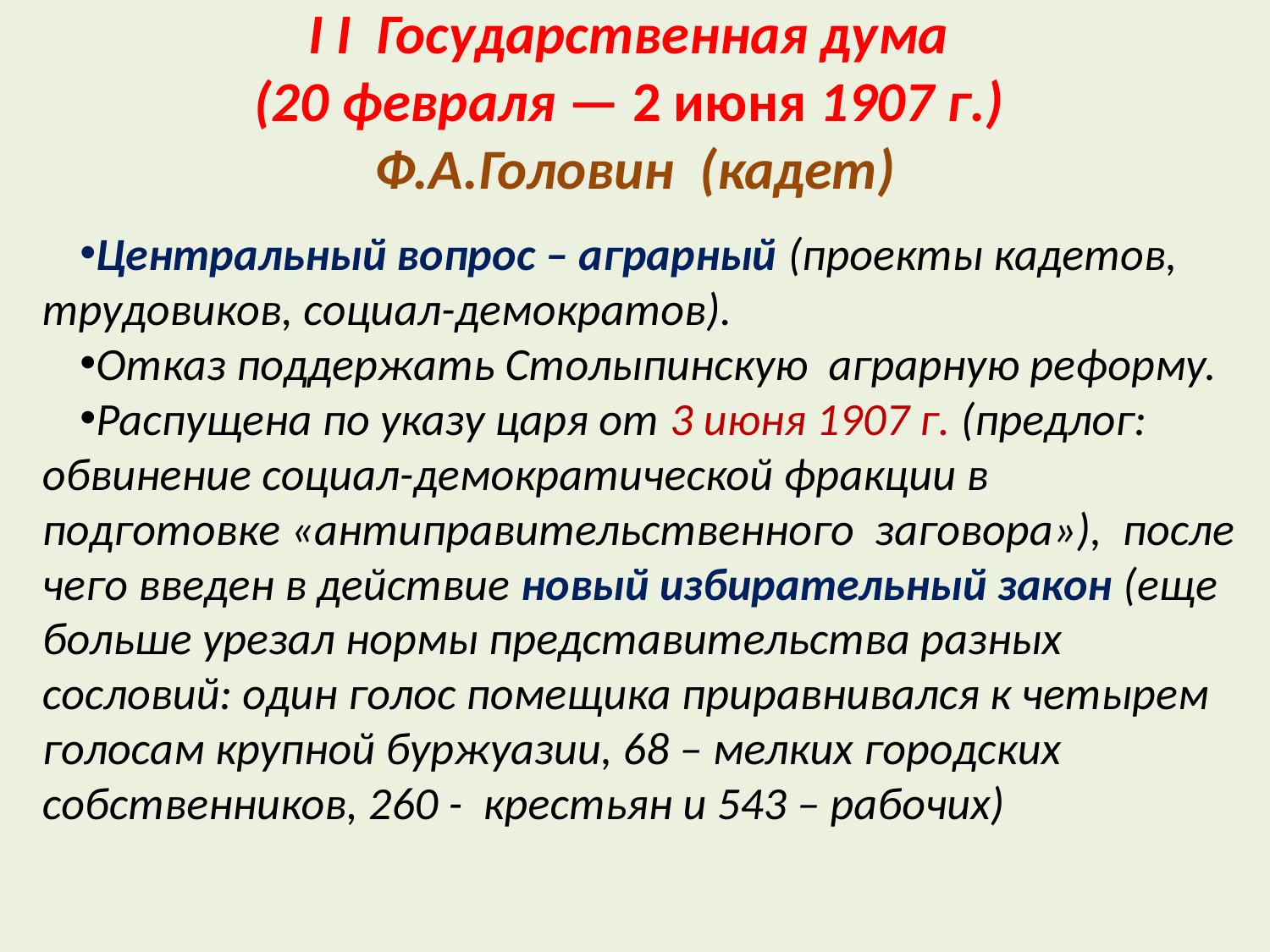

# I I  Государственная дума (20 февраля — 2 июня 1907 г.) Ф.А.Головин  (кадет)
Центральный вопрос – аграрный (проекты кадетов, трудовиков, социал-демократов).
Отказ поддержать Столыпинскую  аграрную реформу.
Распущена по указу царя от 3 июня 1907 г. (предлог: обвинение социал-демократической фракции в подготовке «антиправительственного  заговора»),  после чего введен в действие новый избирательный закон (еще больше урезал нормы представительства разных сословий: один голос помещика приравнивался к четырем голосам крупной буржуазии, 68 – мелких городских собственников, 260 -  крестьян и 543 – рабочих)